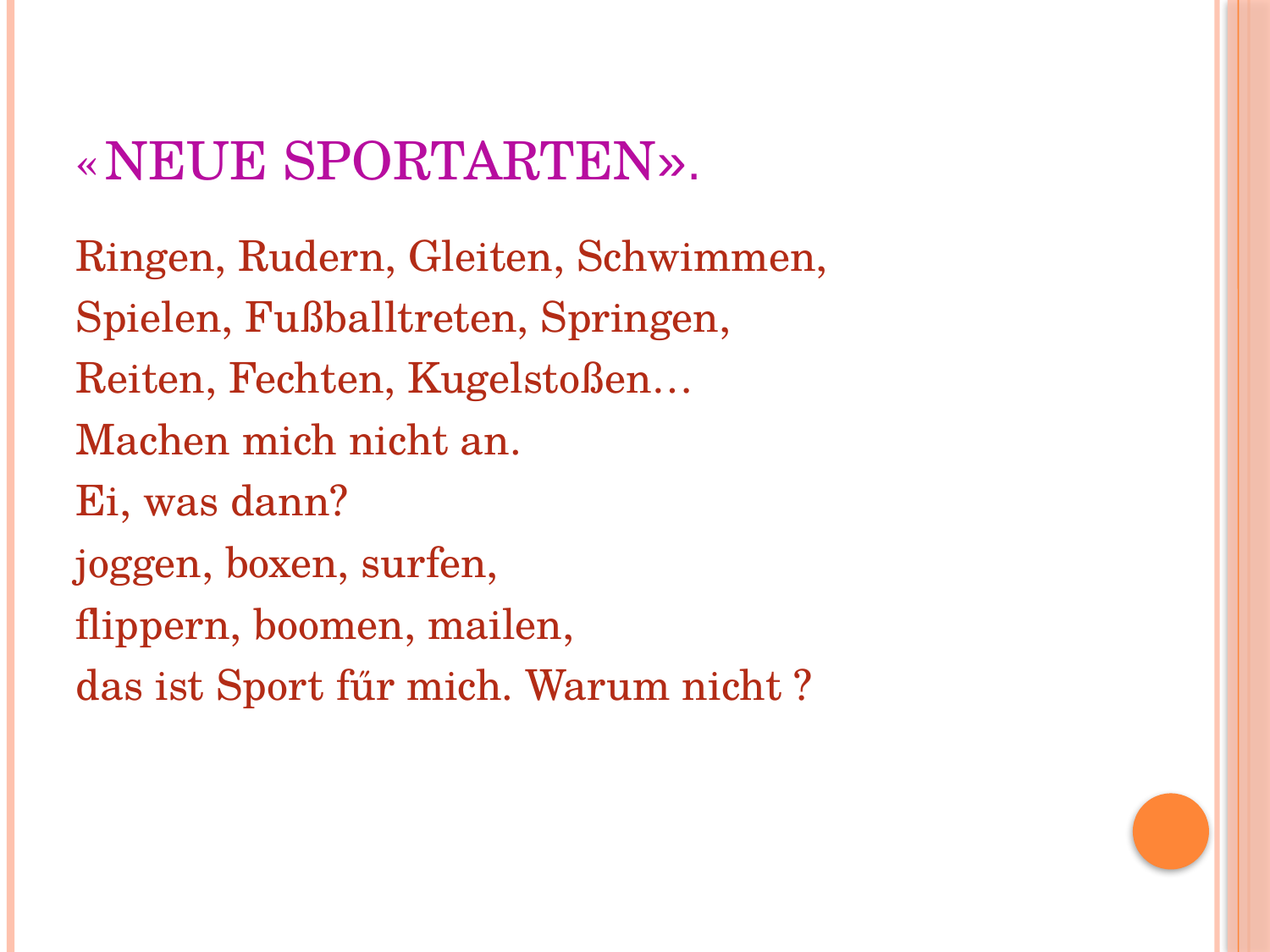

# «Neue Sportarten».
Ringen, Rudern, Gleiten, Schwimmen,
Spielen, Fußballtreten, Springen,
Reiten, Fechten, Kugelstoßen…
Machen mich nicht an.
Ei, was dann?
joggen, boxen, surfen,
flippern, boomen, mailen,
das ist Sport fűr mich. Warum nicht ?